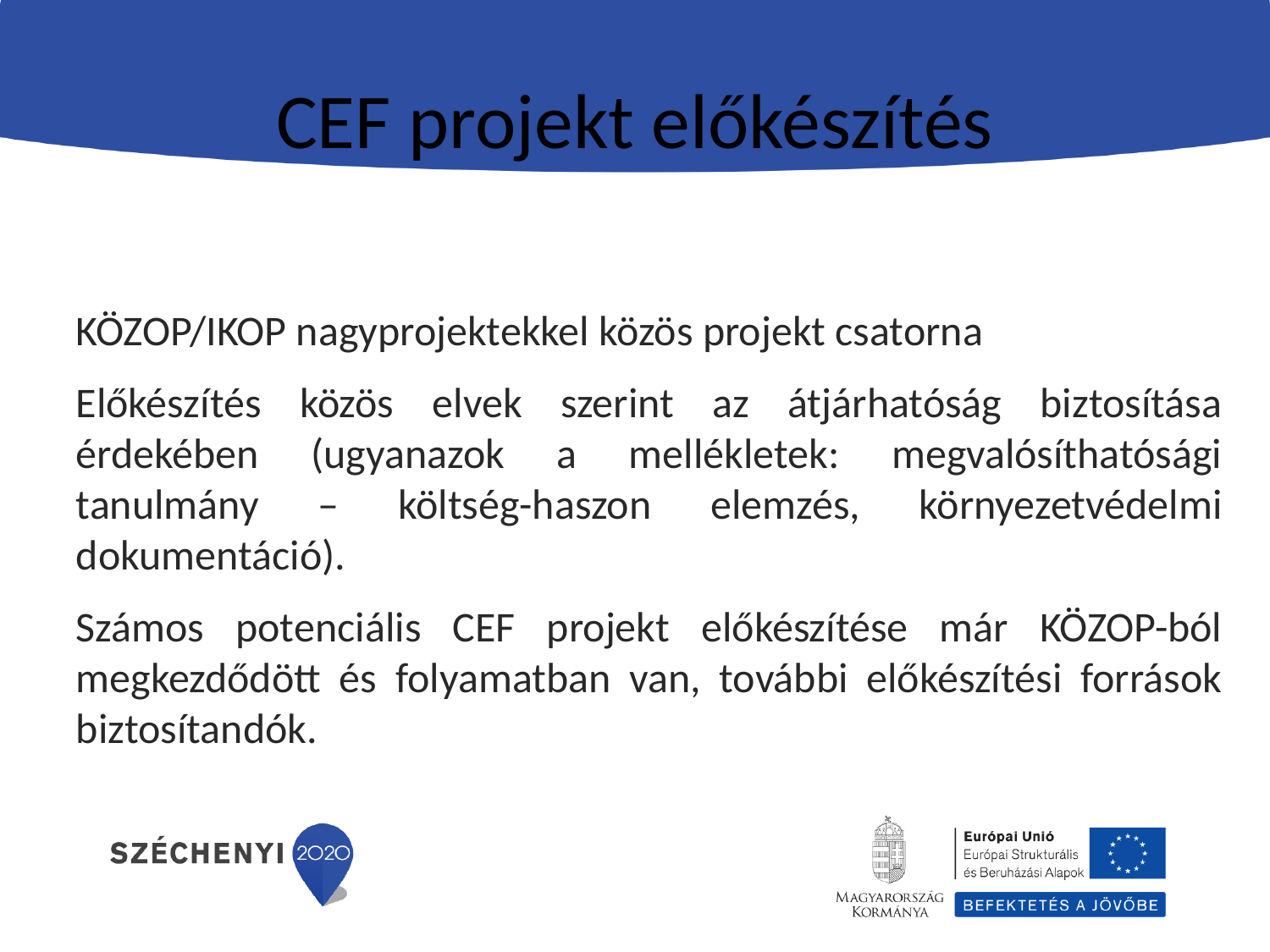

# CEF projekt előkészítés

KÖZOP/IKOP nagyprojektekkel közös projekt csatorna
Előkészítés közös elvek szerint az átjárhatóság biztosítása érdekében (ugyanazok a mellékletek: megvalósíthatósági tanulmány – költség-haszon elemzés, környezetvédelmi dokumentáció).
Számos potenciális CEF projekt előkészítése már KÖZOP-ból megkezdődött és folyamatban van, további előkészítési források biztosítandók.